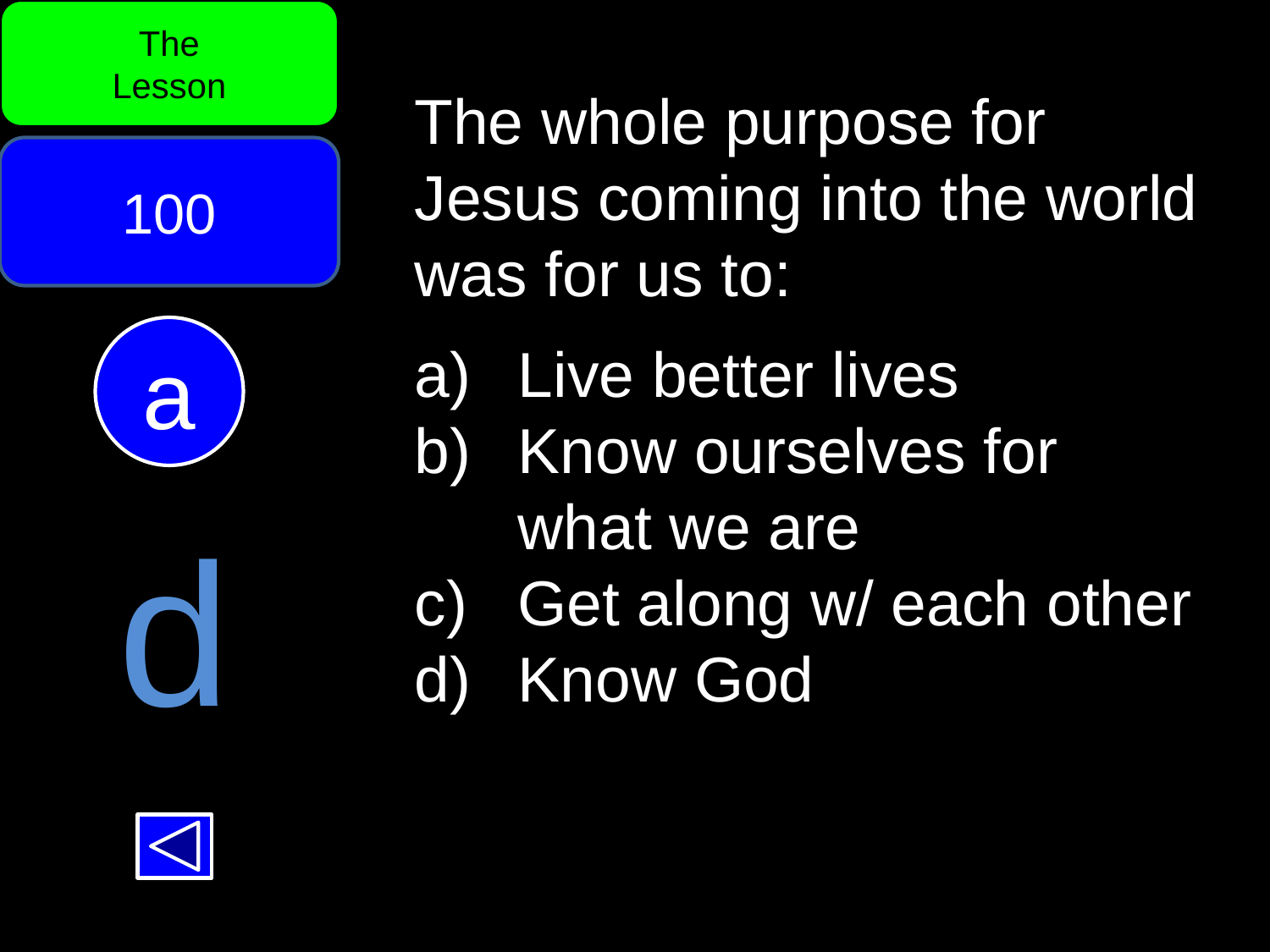

The
Lesson
The whole purpose for Jesus coming into the world was for us to:

Live better lives
Know ourselves for
what we are
Get along w/ each other
Know God
100
a
d